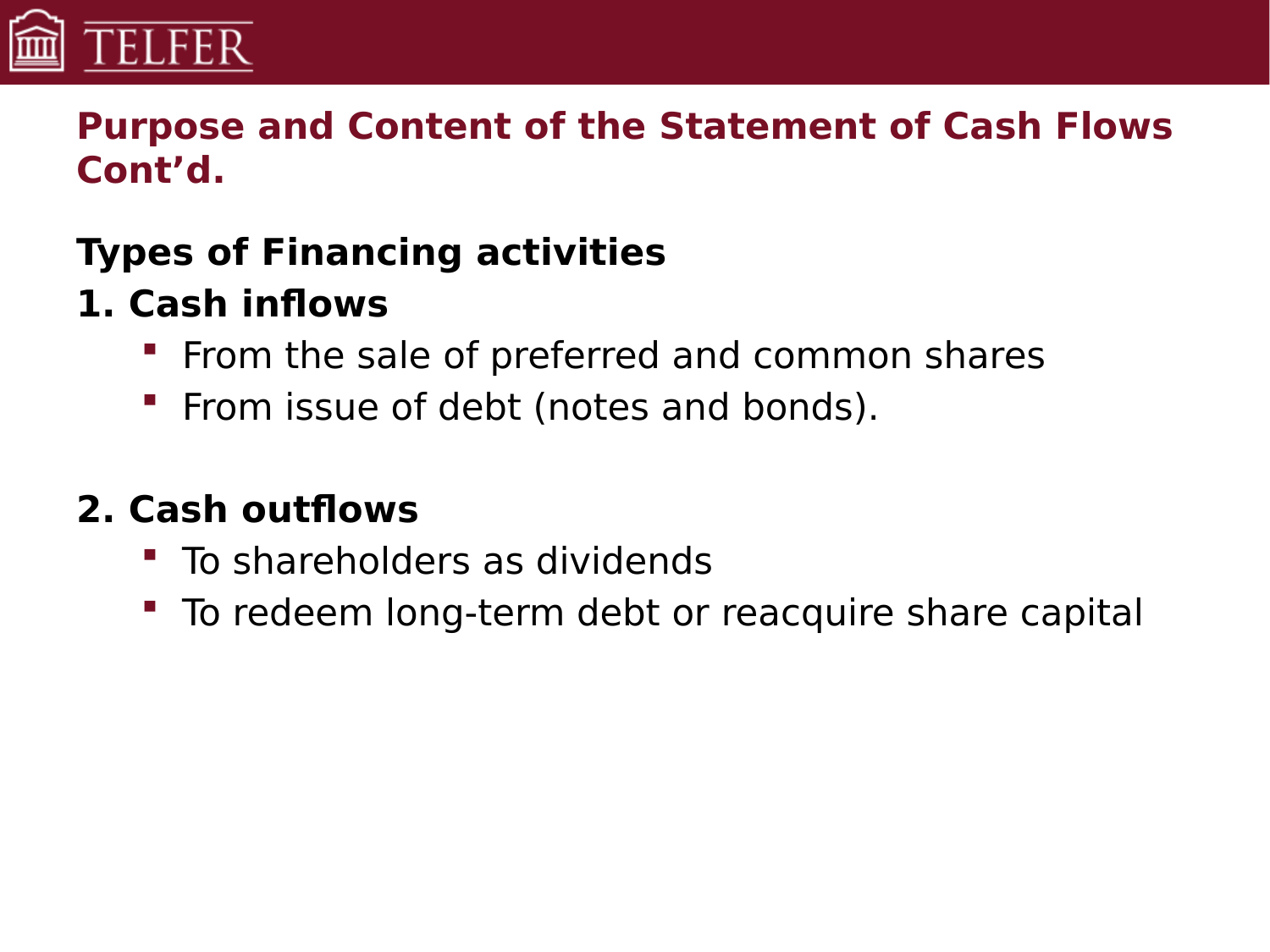

# Purpose and Content of the Statement of Cash Flows Cont’d.
Types of Financing activities
1. Cash inflows
From the sale of preferred and common shares
From issue of debt (notes and bonds).

2. Cash outflows
To shareholders as dividends
To redeem long-term debt or reacquire share capital